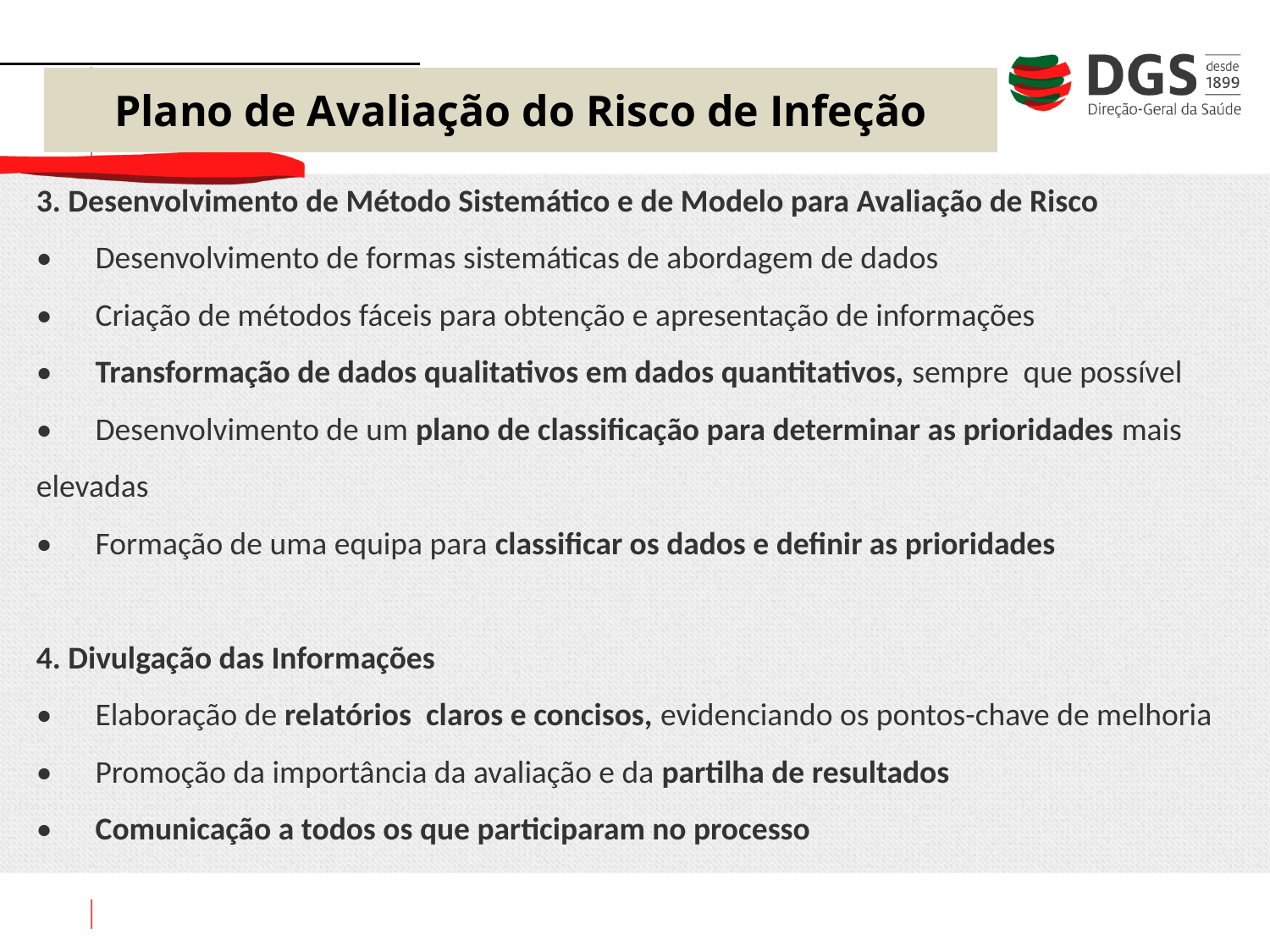

3. Desenvolvimento de Método Sistemático e de Modelo para Avaliação de Risco
•      Desenvolvimento de formas sistemáticas de abordagem de dados
•      Criação de métodos fáceis para obtenção e apresentação de informações
•      Transformação de dados qualitativos em dados quantitativos, sempre  que possível
•      Desenvolvimento de um plano de classificação para determinar as prioridades mais elevadas
•      Formação de uma equipa para classificar os dados e definir as prioridades

4. Divulgação das Informações
•      Elaboração de relatórios  claros e concisos, evidenciando os pontos-chave de melhoria
•      Promoção da importância da avaliação e da partilha de resultados
•      Comunicação a todos os que participaram no processo

Plano de Avaliação do Risco de Infeção